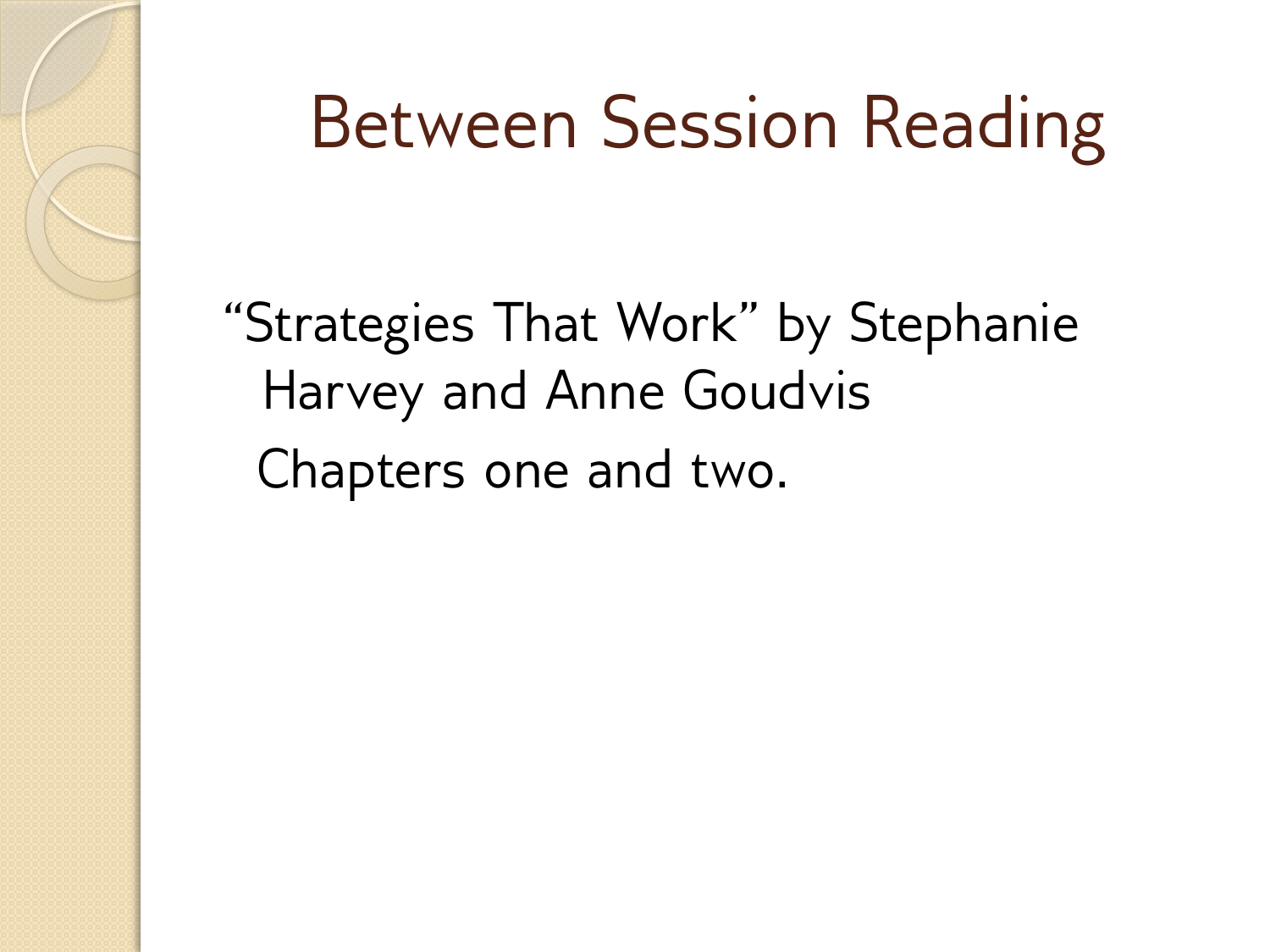

# Between Session Reading

“Strategies That Work” by Stephanie Harvey and Anne Goudvis
  Chapters one and two.